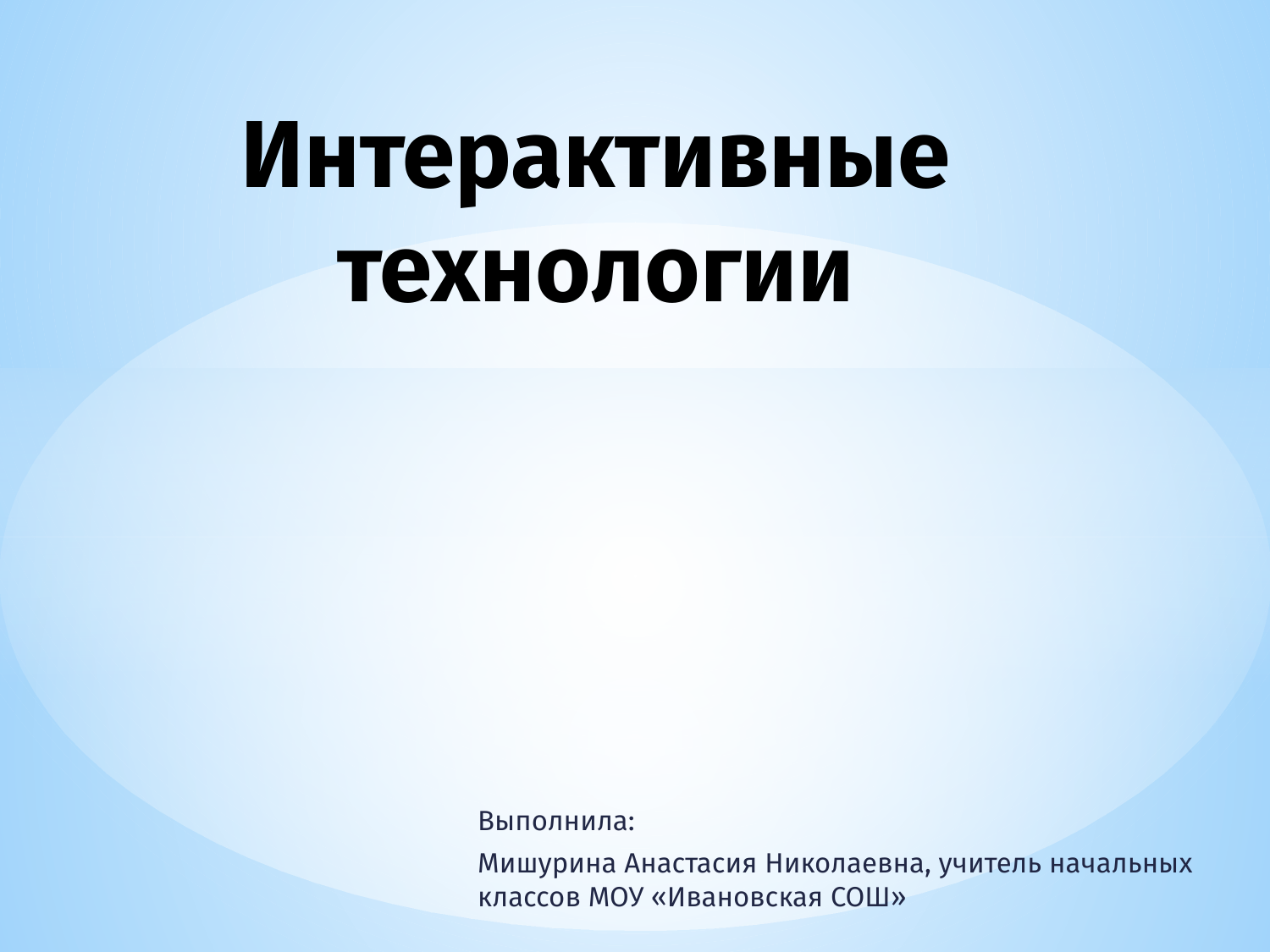

# Интерактивные технологии
Выполнила:
Мишурина Анастасия Николаевна, учитель начальных классов МОУ «Ивановская СОШ»